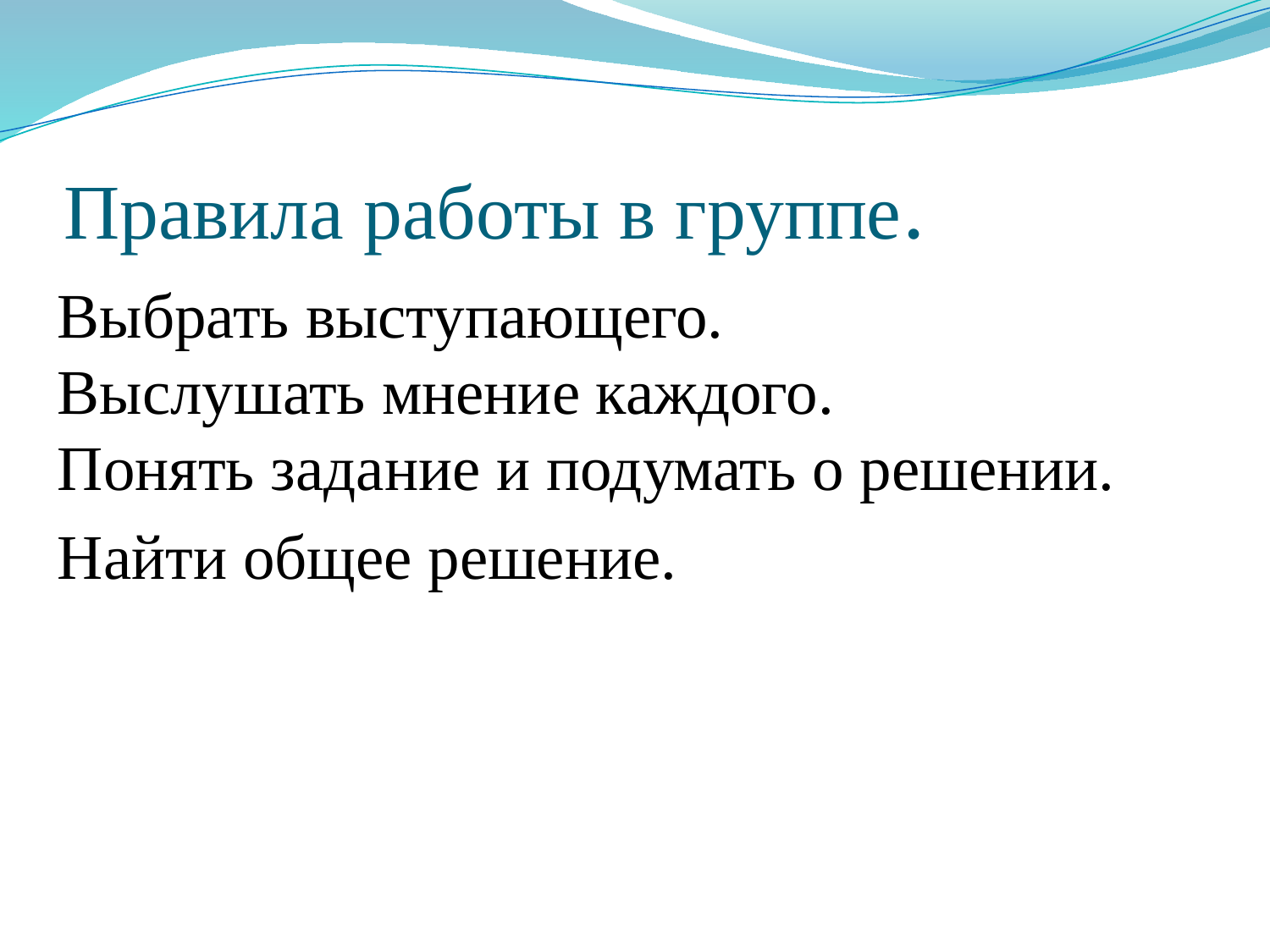

# Правила работы в группе.
Выбрать выступающего.
Выслушать мнение каждого.
Понять задание и подумать о решении.
Найти общее решение.